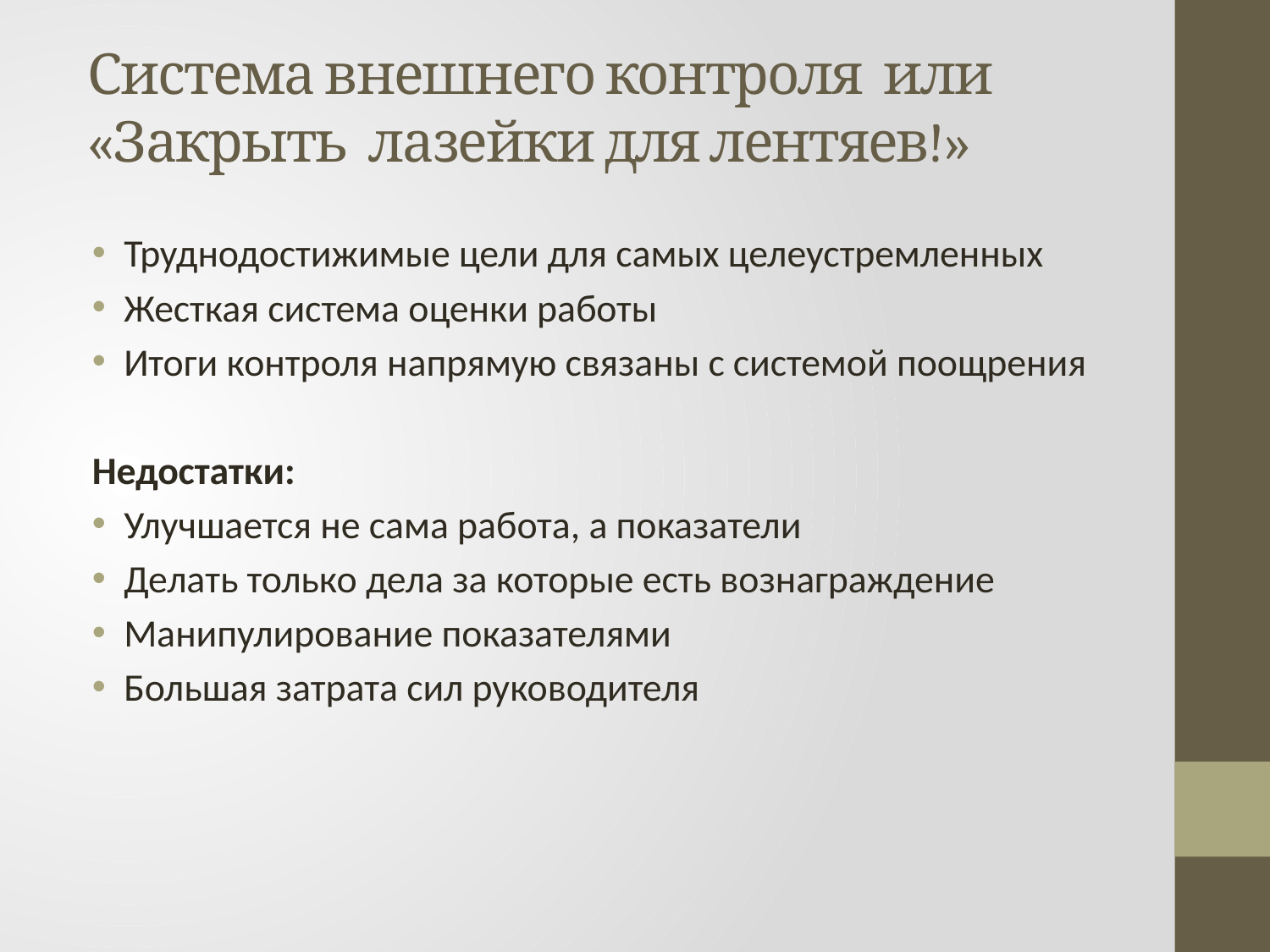

# Система внешнего контроля  или «Закрыть  лазейки для лентяев!»
Труднодостижимые цели для самых целеустремленных
Жесткая система оценки работы
Итоги контроля напрямую связаны с системой поощрения

Недостатки:
Улучшается не сама работа, а показатели
Делать только дела за которые есть вознаграждение
Манипулирование показателями
Большая затрата сил руководителя